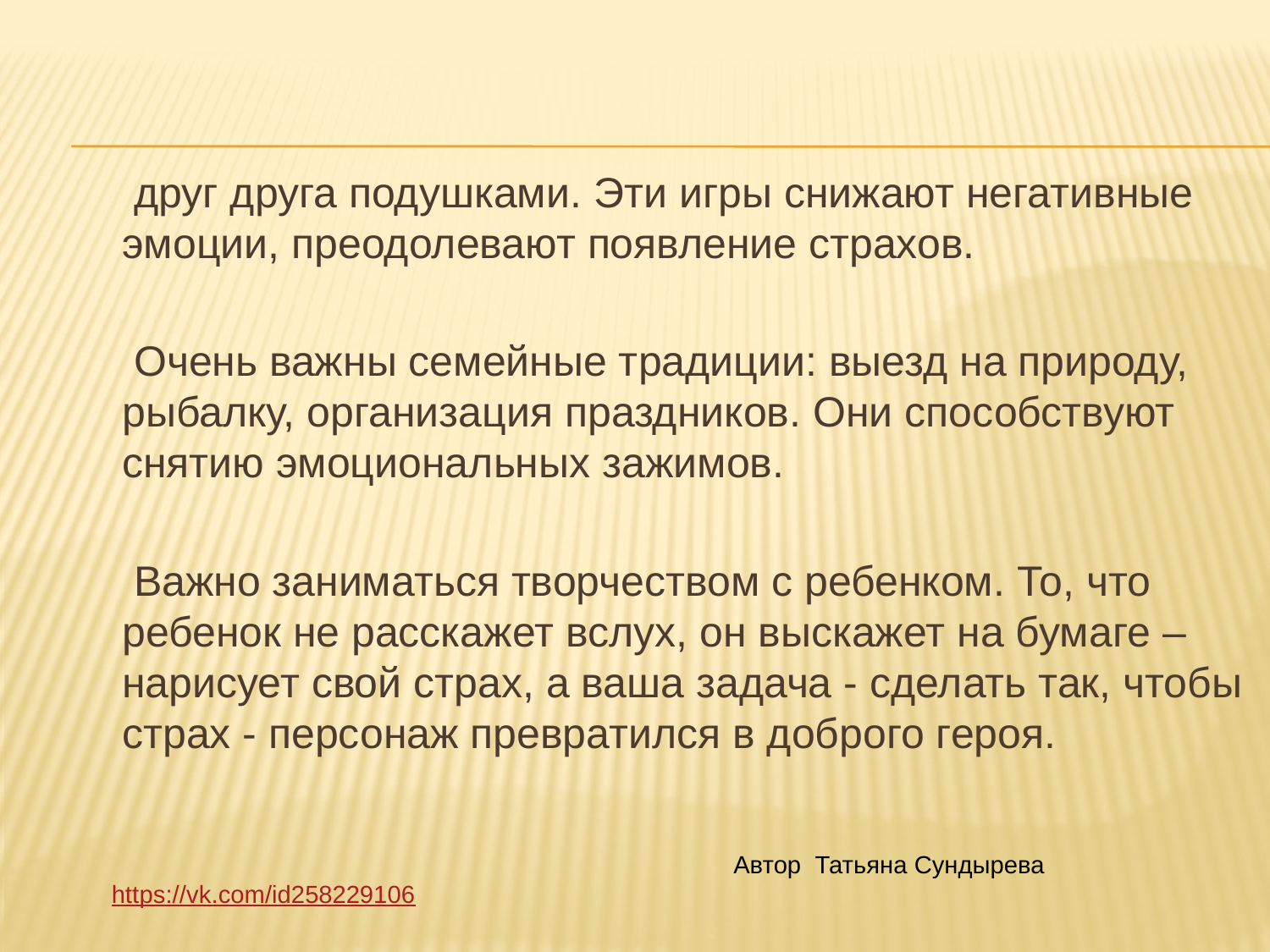

друг друга подушками. Эти игры снижают негативные эмоции, преодолевают появление страхов.

     Очень важны семейные традиции: выезд на природу, рыбалку, организация праздников. Они способствуют снятию эмоциональных зажимов.

     Важно заниматься творчеством с ребенком. То, что ребенок не расскажет вслух, он выскажет на бумаге – нарисует свой страх, а ваша задача - сделать так, чтобы страх - персонаж превратился в доброго героя.

#

                                                                                         Автор  Татьяна Сундыреваhttps://vk.com/id258229106